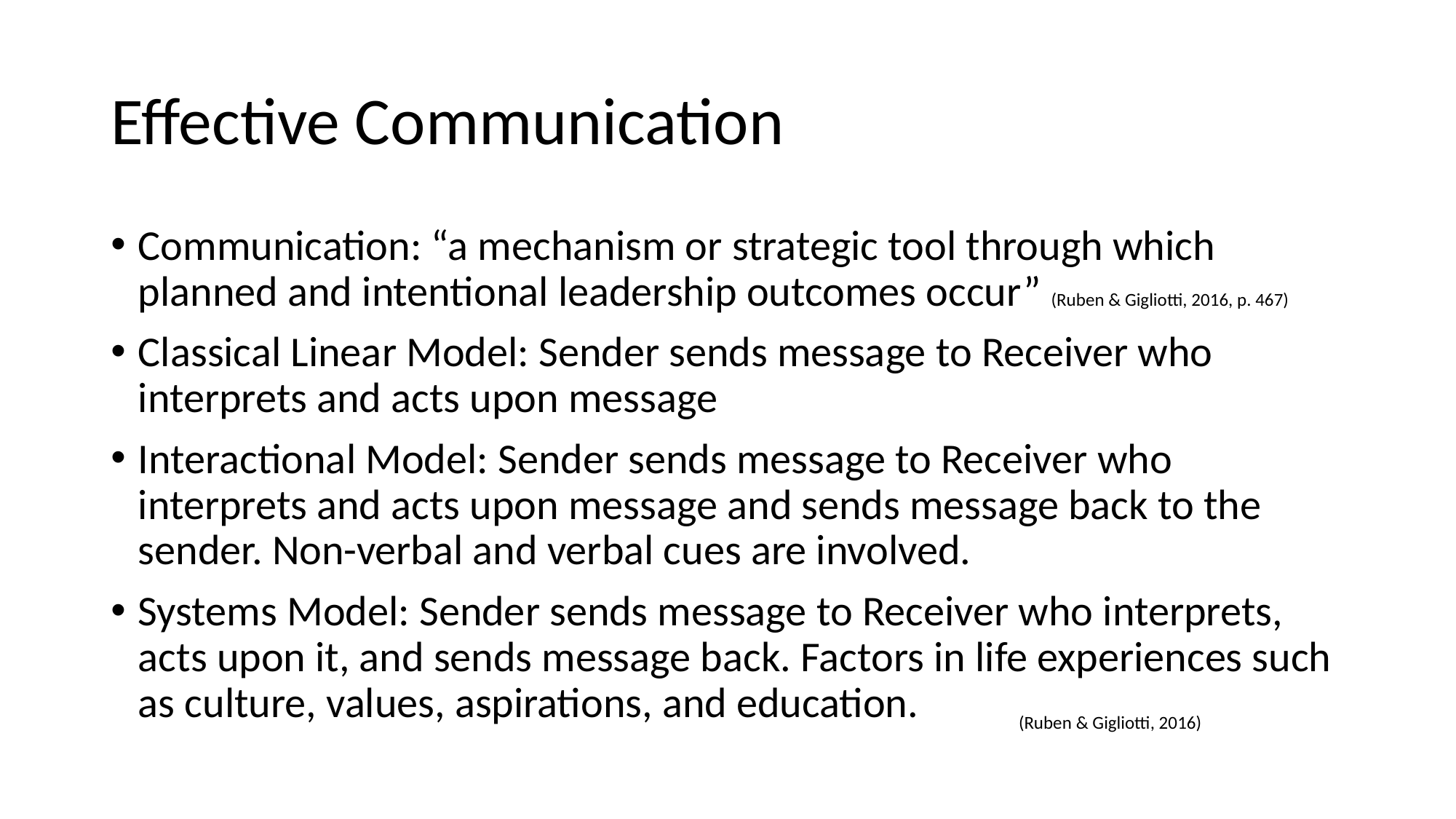

# Effective Communication
Communication: “a mechanism or strategic tool through which planned and intentional leadership outcomes occur” (Ruben & Gigliotti, 2016, p. 467)
Classical Linear Model: Sender sends message to Receiver who interprets and acts upon message
Interactional Model: Sender sends message to Receiver who interprets and acts upon message and sends message back to the sender. Non-verbal and verbal cues are involved.
Systems Model: Sender sends message to Receiver who interprets, acts upon it, and sends message back. Factors in life experiences such as culture, values, aspirations, and education.
(Ruben & Gigliotti, 2016)